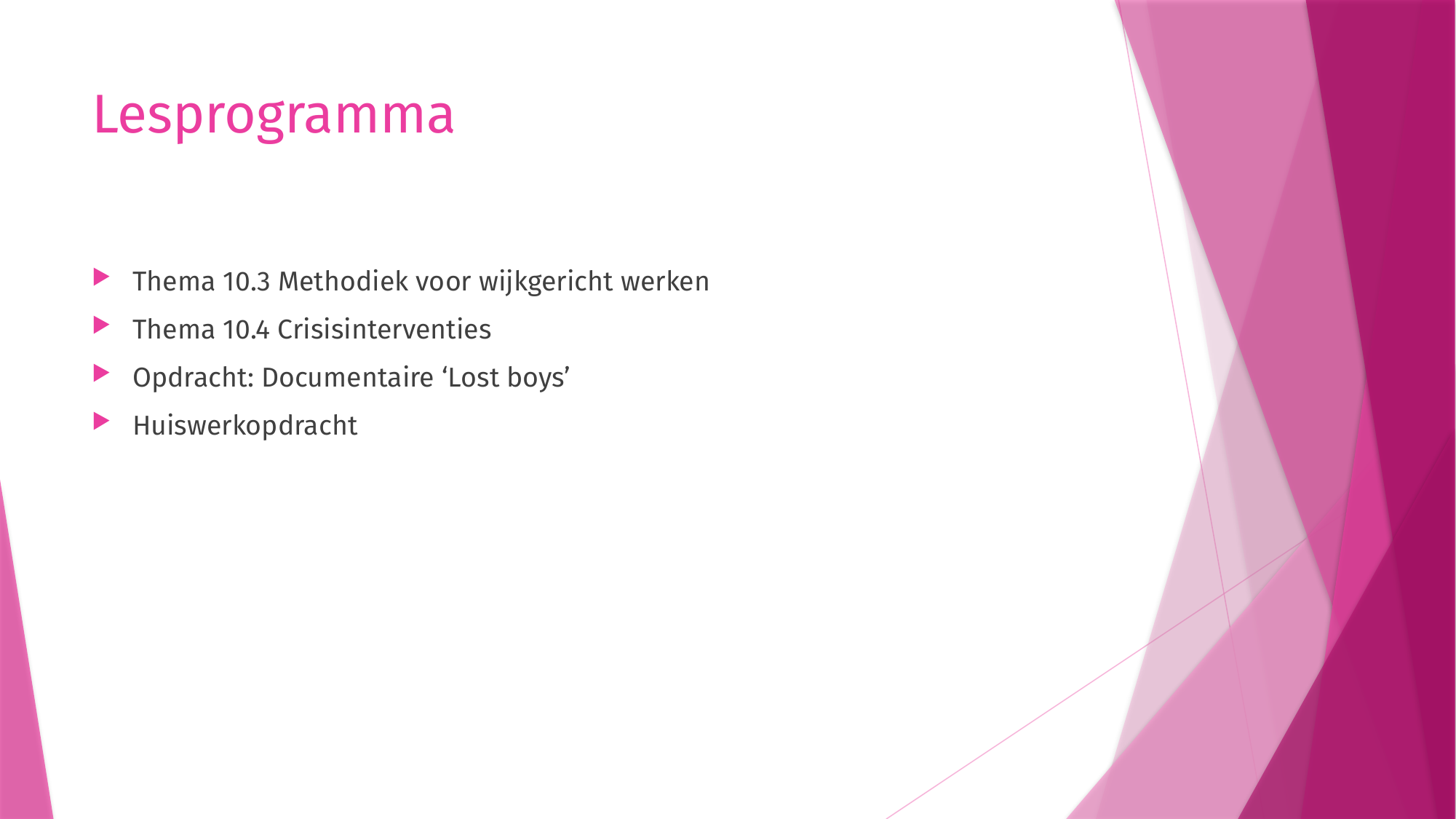

# Lesprogramma
Thema 10.3 Methodiek voor wijkgericht werken
Thema 10.4 Crisisinterventies
Opdracht: Documentaire ‘Lost boys’
Huiswerkopdracht